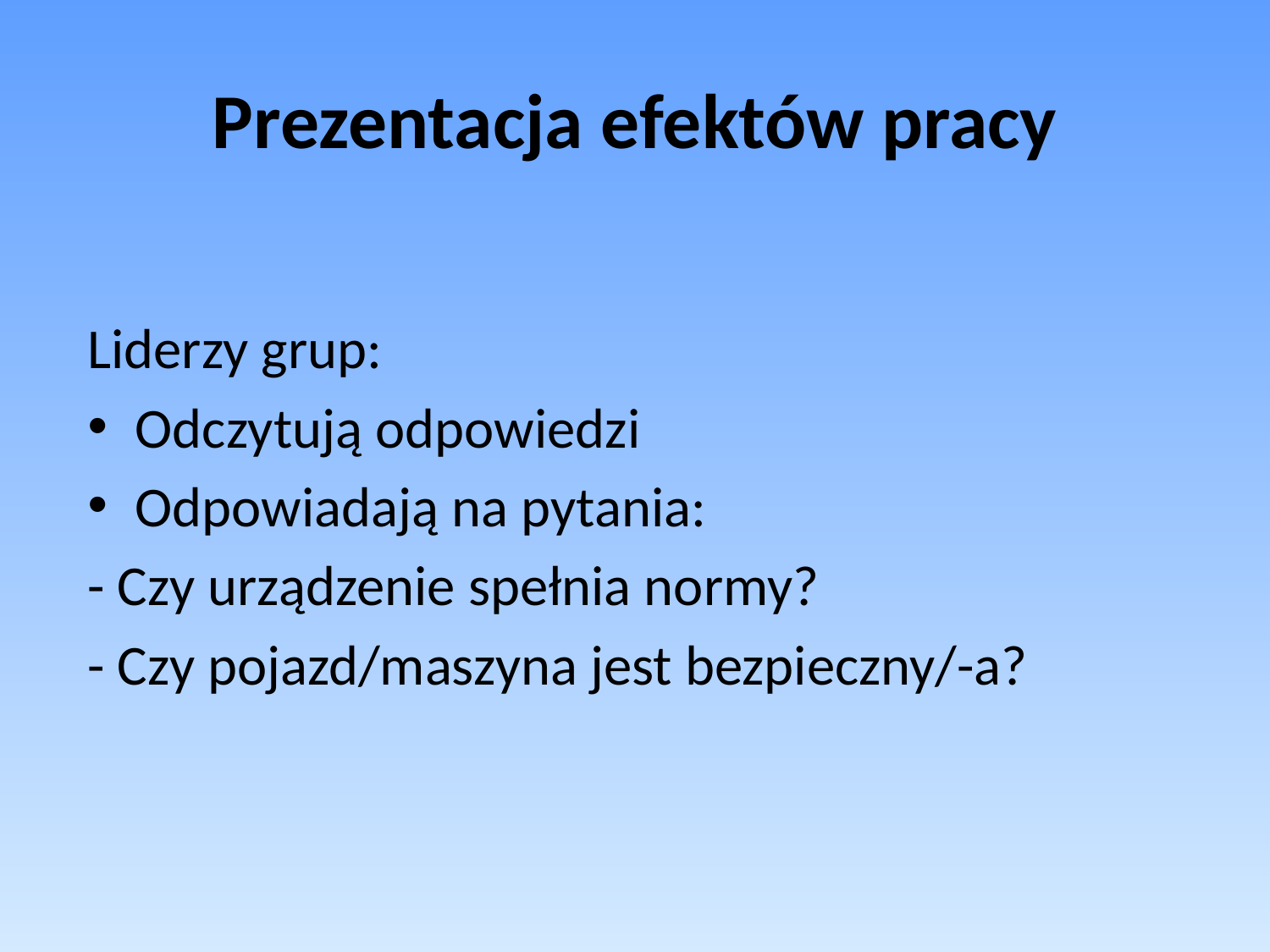

# Prezentacja efektów pracy
Liderzy grup:
Odczytują odpowiedzi
Odpowiadają na pytania:
- Czy urządzenie spełnia normy?
- Czy pojazd/maszyna jest bezpieczny/-a?